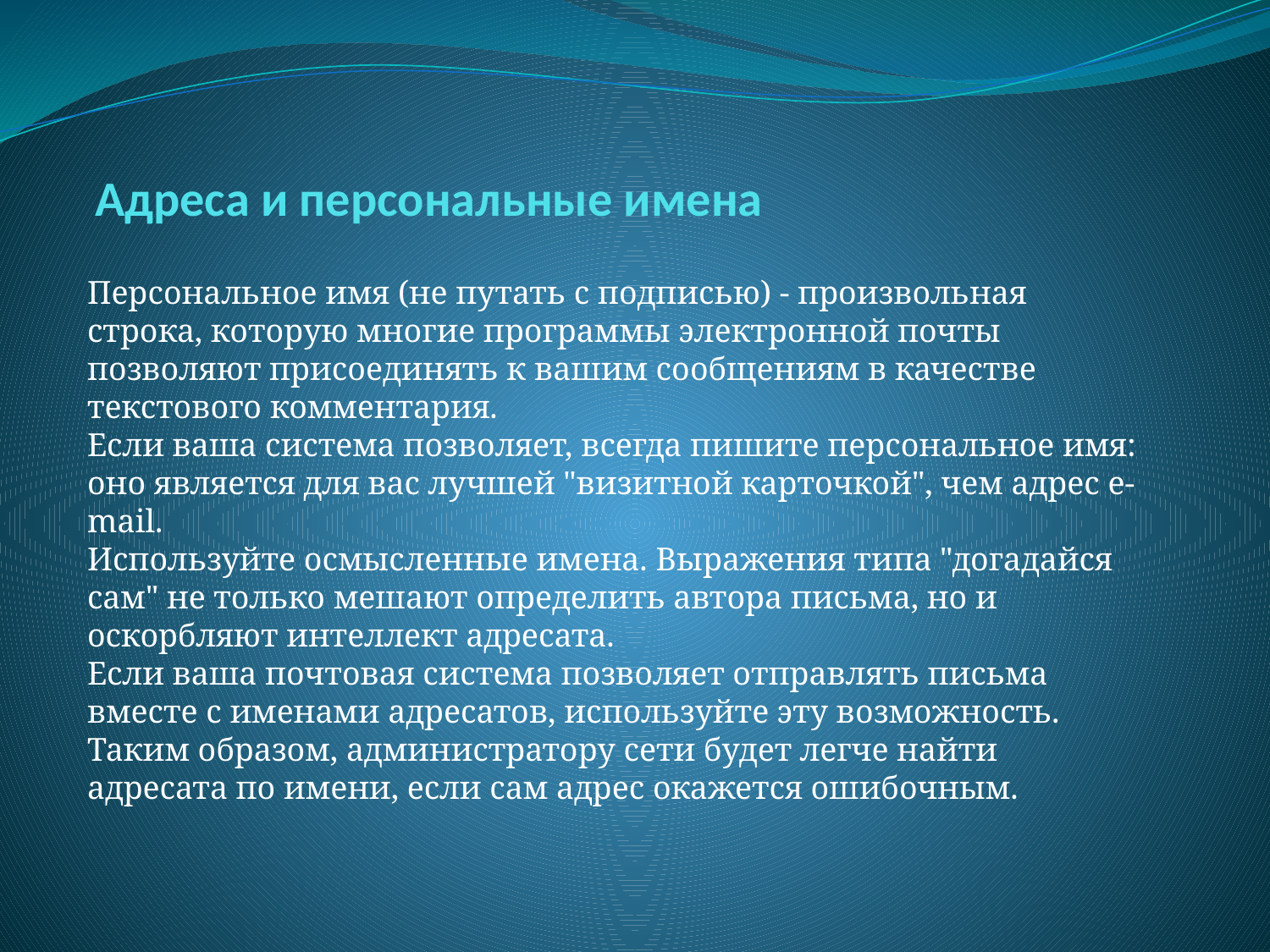

# Адреса и персональные имена
Персональное имя (не путать с подписью) - произвольная строка, которую многие программы электронной почты позволяют присоединять к вашим сообщениям в качестве текстового комментария.
Если ваша система позволяет, всегда пишите персональное имя: оно является для вас лучшей "визитной карточкой", чем адрес e-mail.
Используйте осмысленные имена. Выражения типа "догадайся сам" не только мешают определить автора письма, но и оскорбляют интеллект адресата.
Если ваша почтовая система позволяет отправлять письма вместе с именами адресатов, используйте эту возможность. Таким образом, администратору сети будет легче найти адресата по имени, если сам адрес окажется ошибочным.